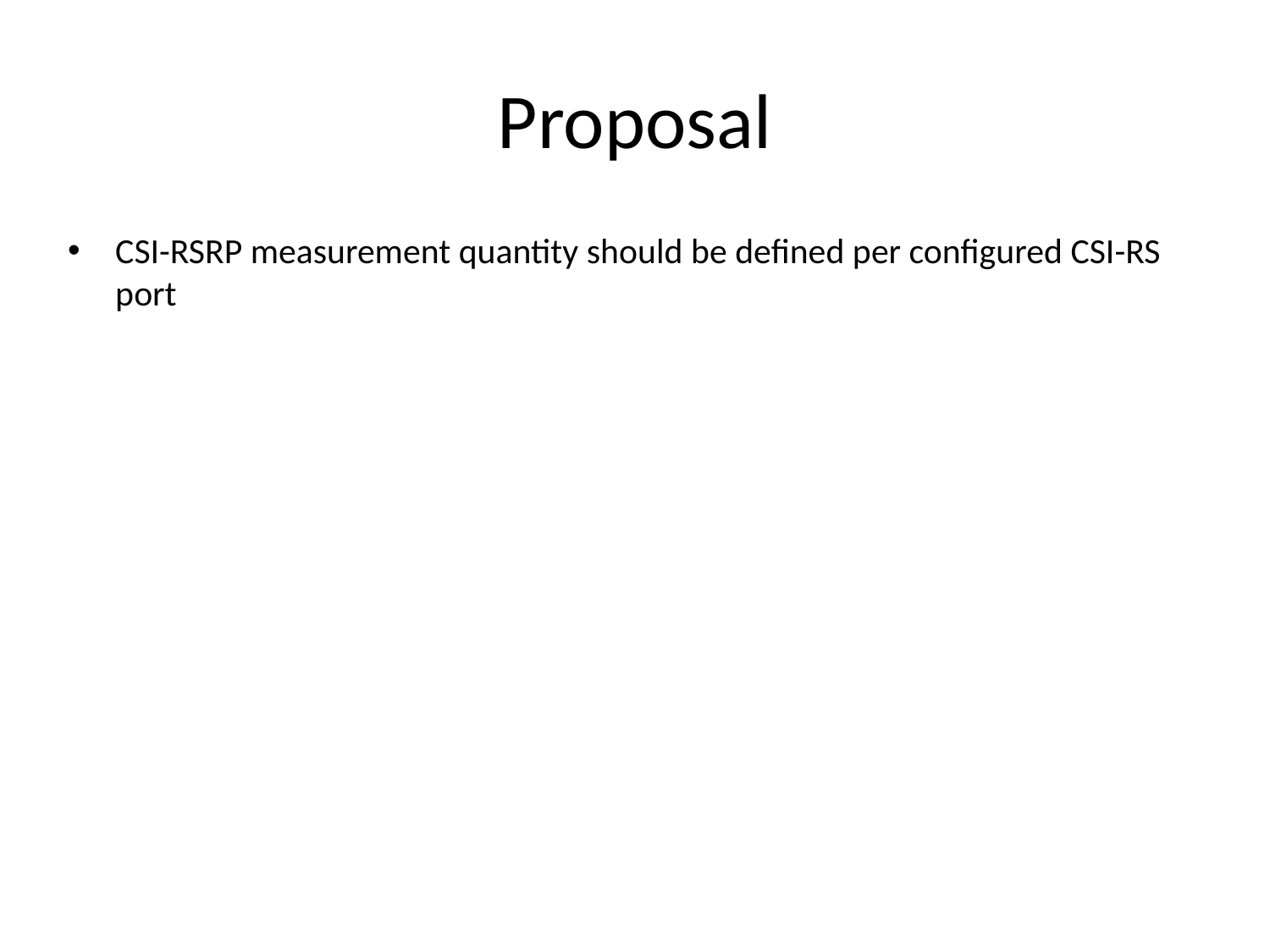

# Proposal
CSI-RSRP measurement quantity should be defined per configured CSI-RS port